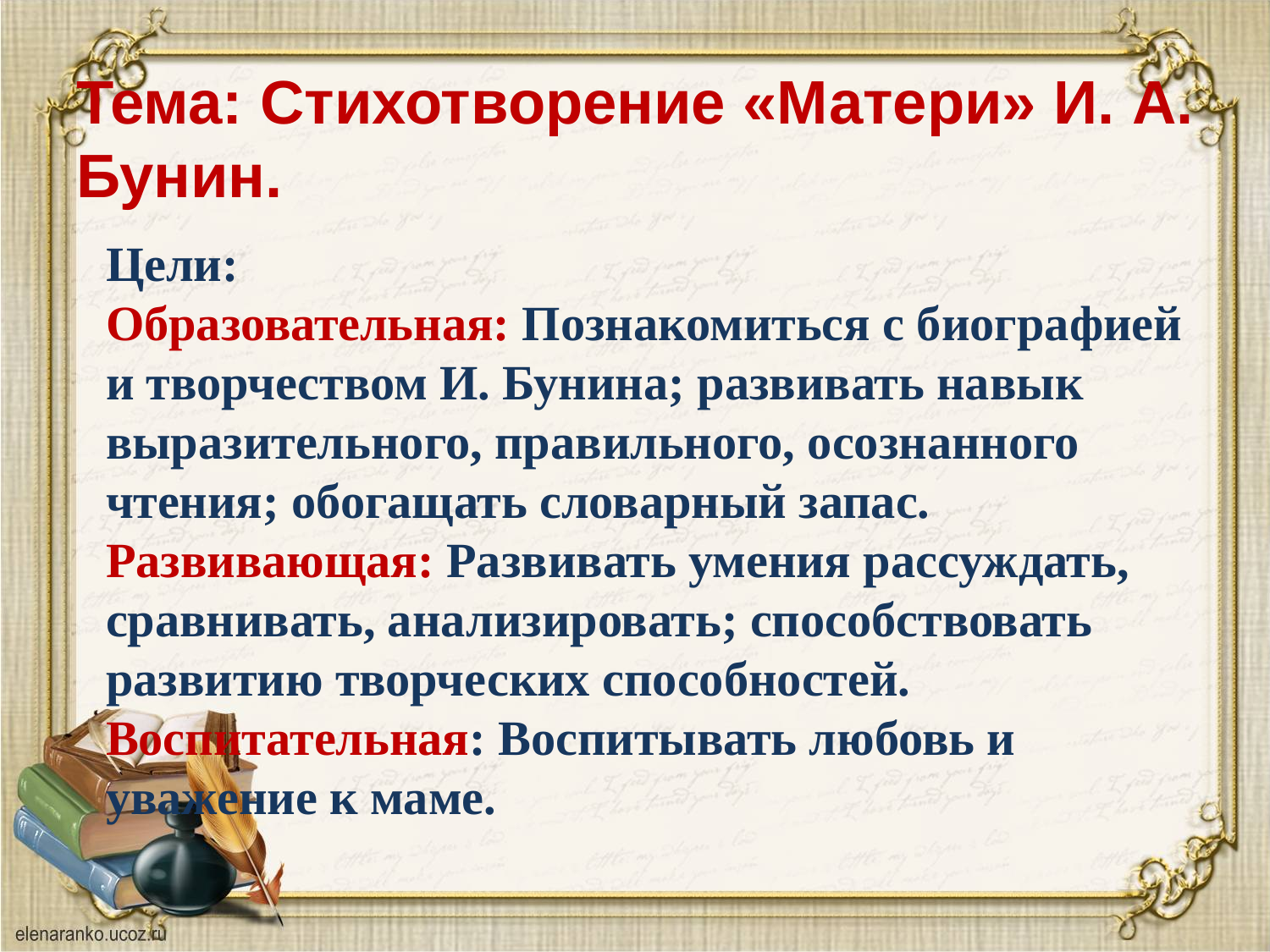

# Тема: Стихотворение «Матери» И. А. Бунин.
Цели:
Образовательная: Познакомиться с биографией и творчеством И. Бунина; развивать навык выразительного, правильного, осознанного чтения; обогащать словарный запас.
Развивающая: Развивать умения рассуждать, сравнивать, анализировать; способствовать развитию творческих способностей.
Воспитательная: Воспитывать любовь и уважение к маме.